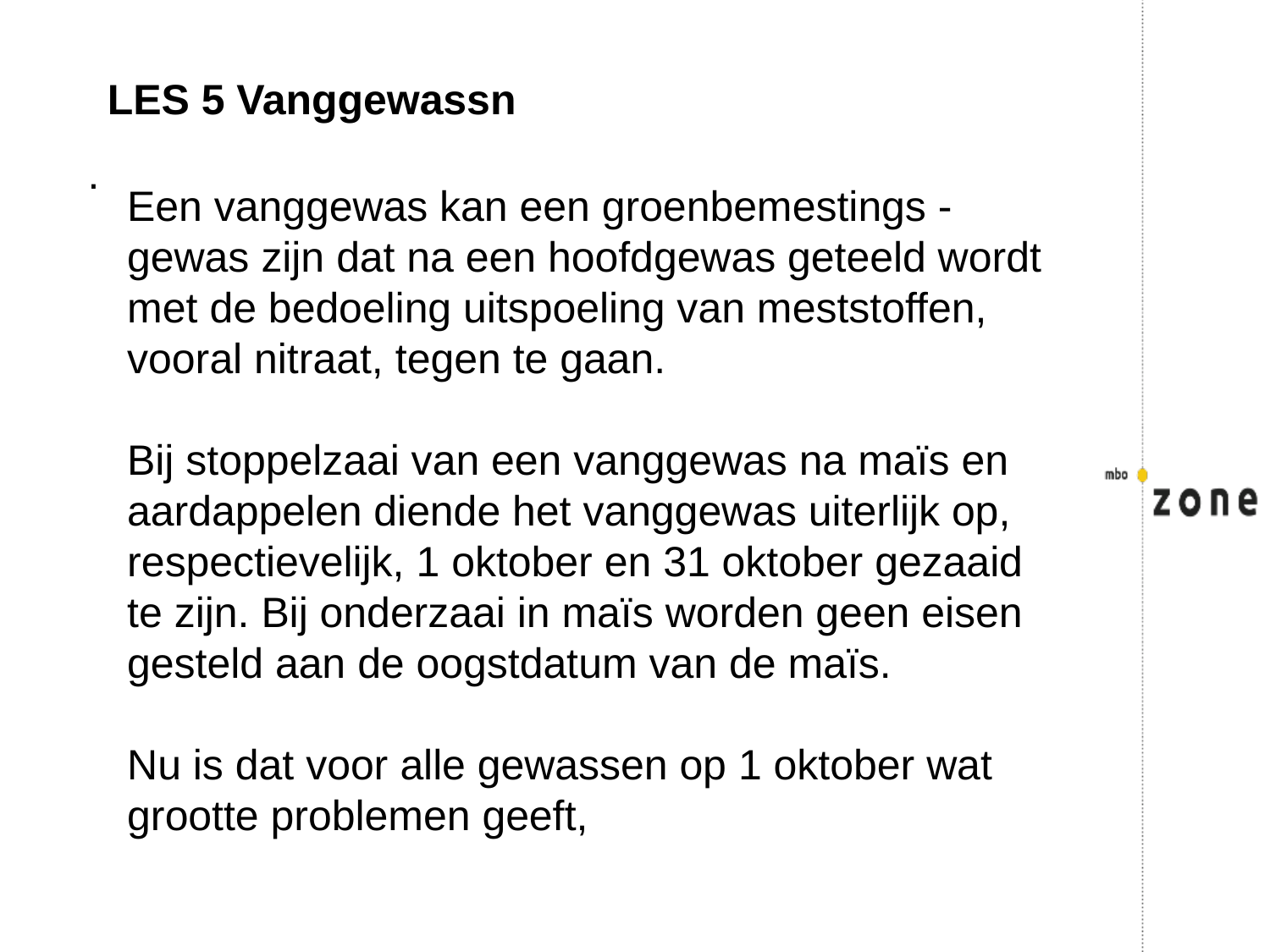

LES 5 Vanggewassn
.
Een vanggewas kan een groenbemestings -gewas zijn dat na een hoofdgewas geteeld wordt met de bedoeling uitspoeling van meststoffen, vooral nitraat, tegen te gaan.

Bij stoppelzaai van een vanggewas na maïs en aardappelen diende het vanggewas uiterlijk op, respectievelijk, 1 oktober en 31 oktober gezaaid te zijn. Bij onderzaai in maïs worden geen eisen gesteld aan de oogstdatum van de maïs.

Nu is dat voor alle gewassen op 1 oktober wat grootte problemen geeft,